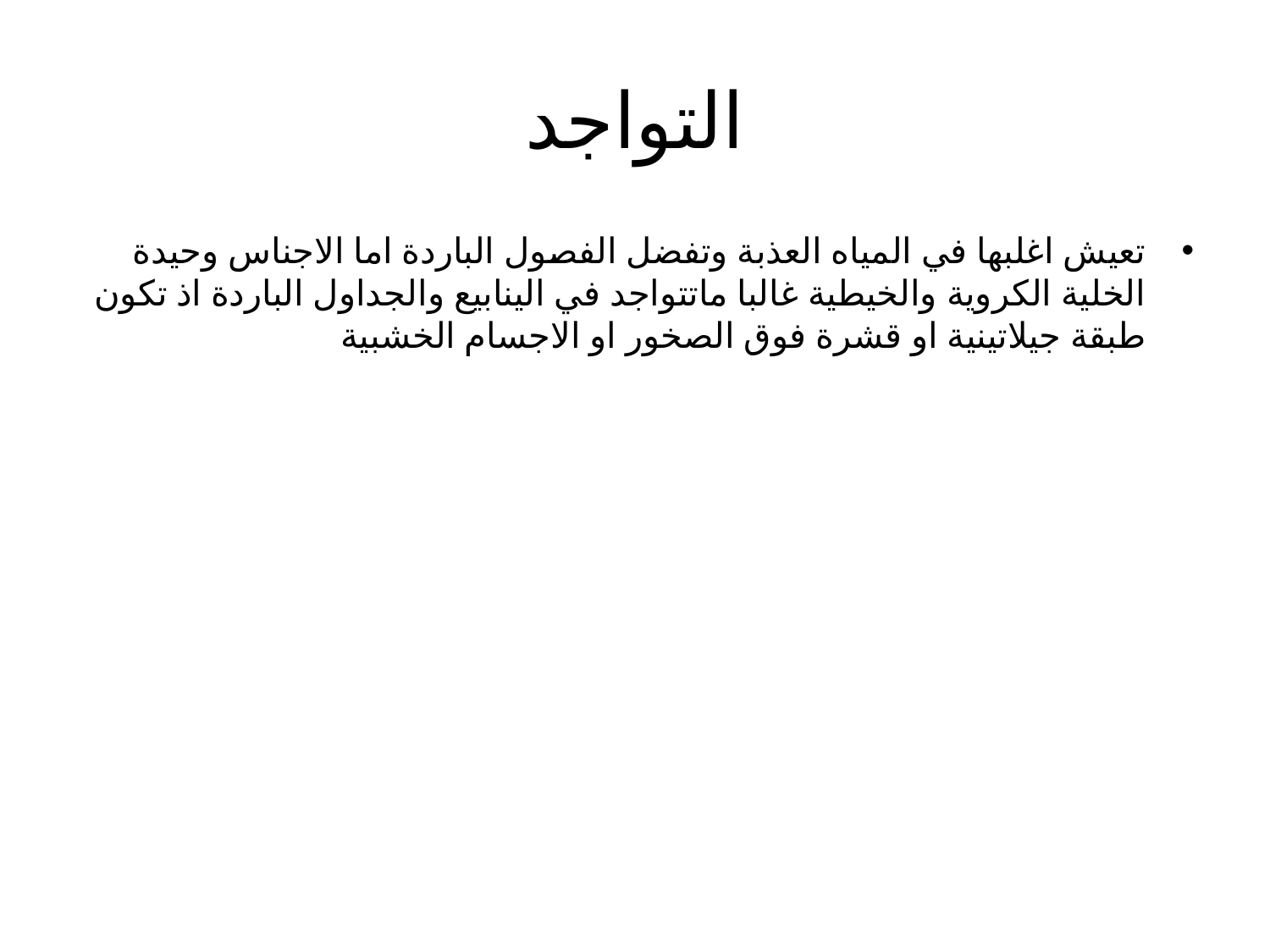

# التواجد
تعيش اغلبها في المياه العذبة وتفضل الفصول الباردة اما الاجناس وحيدة الخلية الكروية والخيطية غالبا ماتتواجد في الينابيع والجداول الباردة اذ تكون طبقة جيلاتينية او قشرة فوق الصخور او الاجسام الخشبية